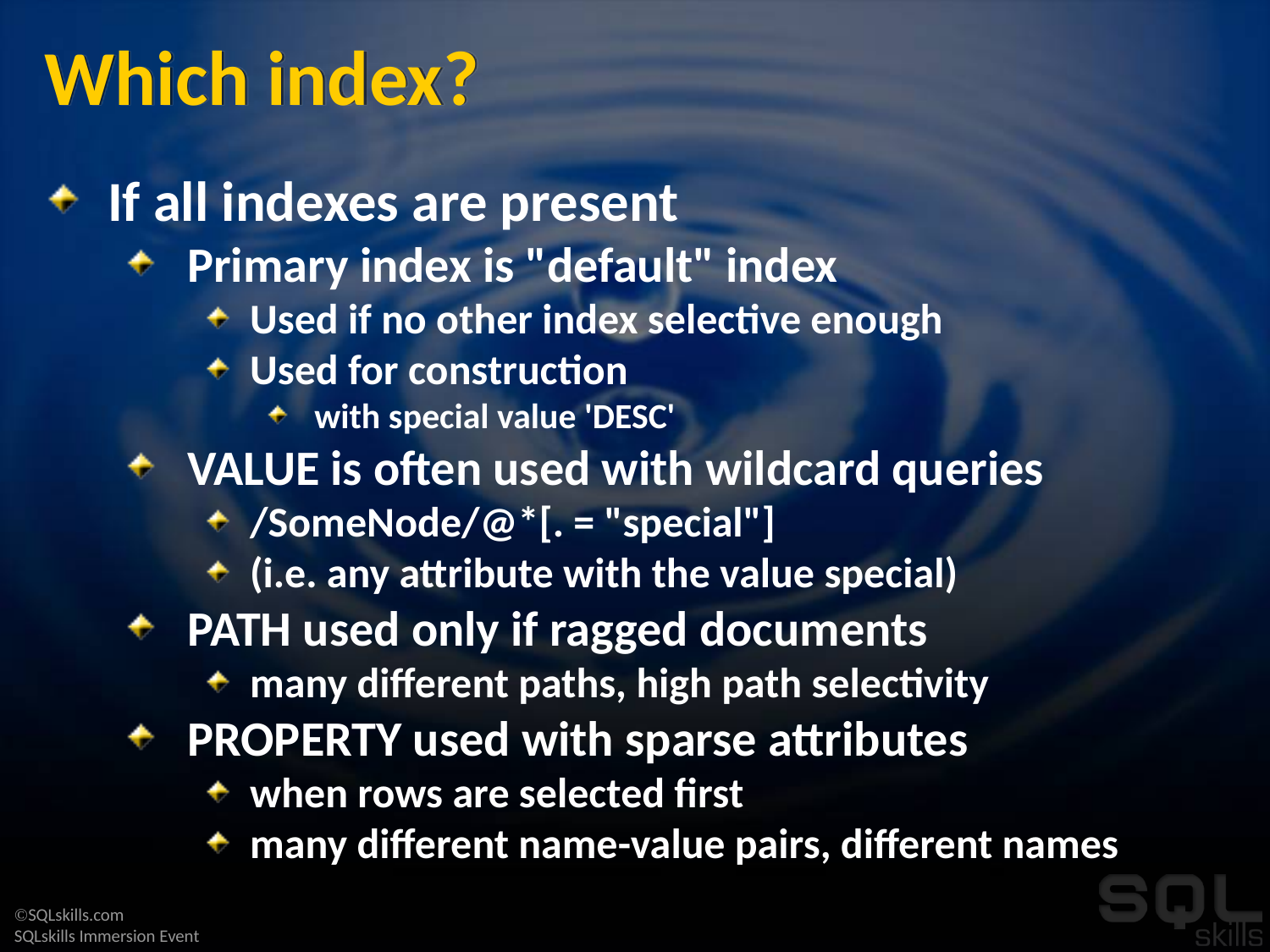

# Which index?
If all indexes are present
Primary index is "default" index
Used if no other index selective enough
Used for construction
with special value 'DESC'
VALUE is often used with wildcard queries
/SomeNode/@*[. = "special"]
(i.e. any attribute with the value special)
PATH used only if ragged documents
many different paths, high path selectivity
PROPERTY used with sparse attributes
when rows are selected first
many different name-value pairs, different names